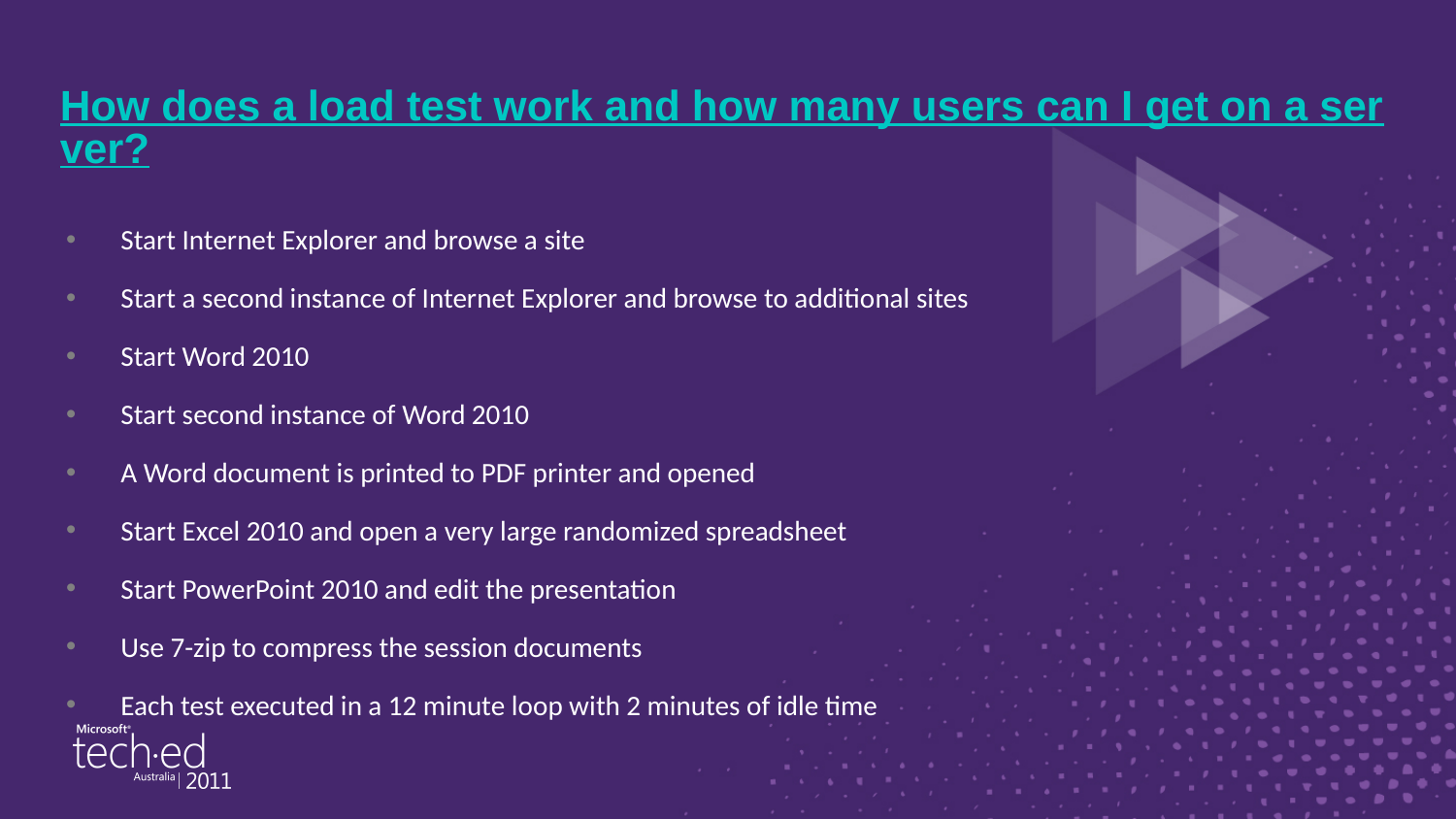

# How does a load test work and how many users can I get on a server?

Start Internet Explorer and browse a site
Start a second instance of Internet Explorer and browse to additional sites
Start Word 2010
Start second instance of Word 2010
A Word document is printed to PDF printer and opened
Start Excel 2010 and open a very large randomized spreadsheet
Start PowerPoint 2010 and edit the presentation
Use 7-zip to compress the session documents
Each test executed in a 12 minute loop with 2 minutes of idle time